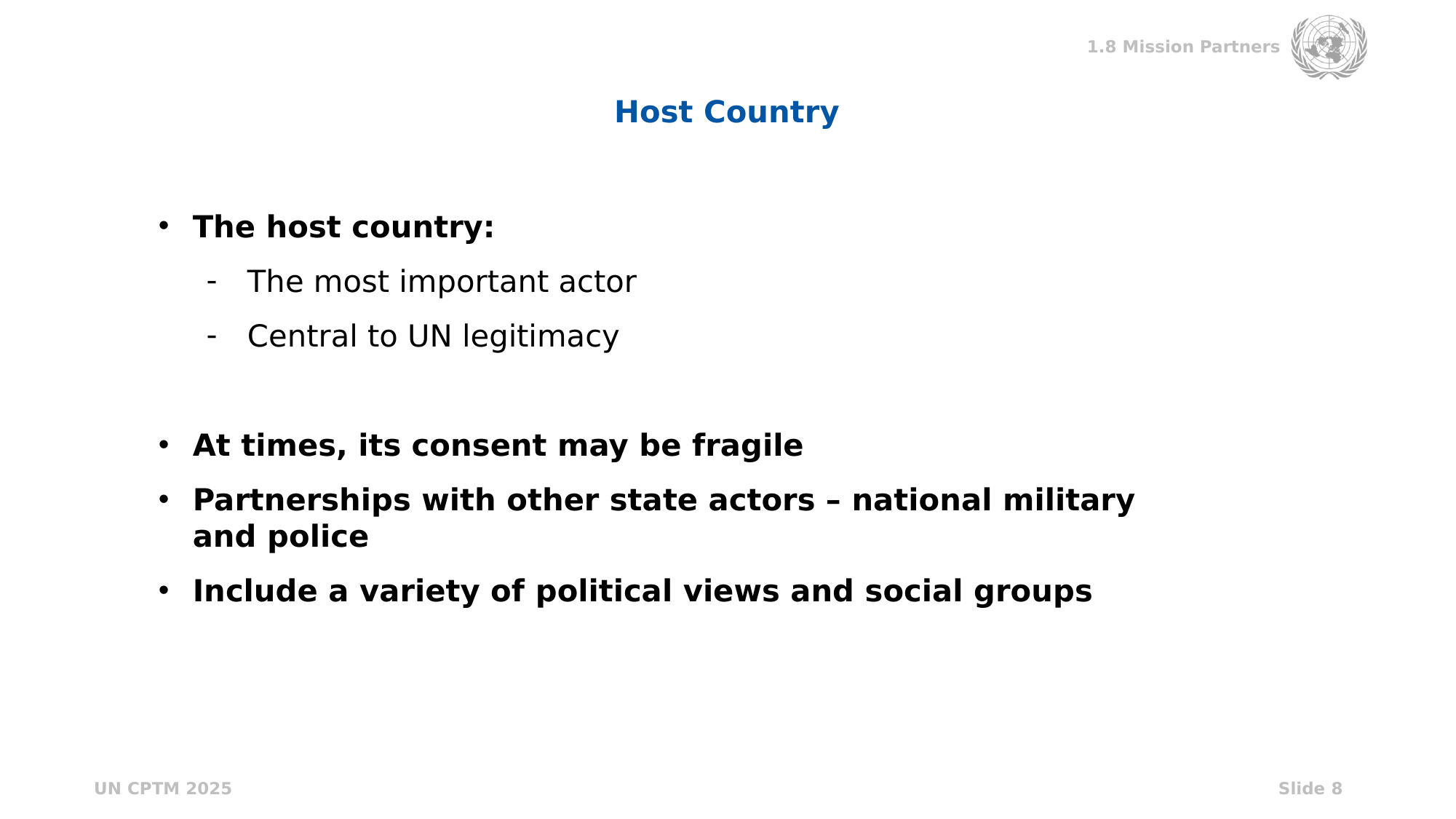

Host Country
The host country:
The most important actor
Central to UN legitimacy

At times, its consent may be fragile
Partnerships with other state actors – national military and police
Include a variety of political views and social groups